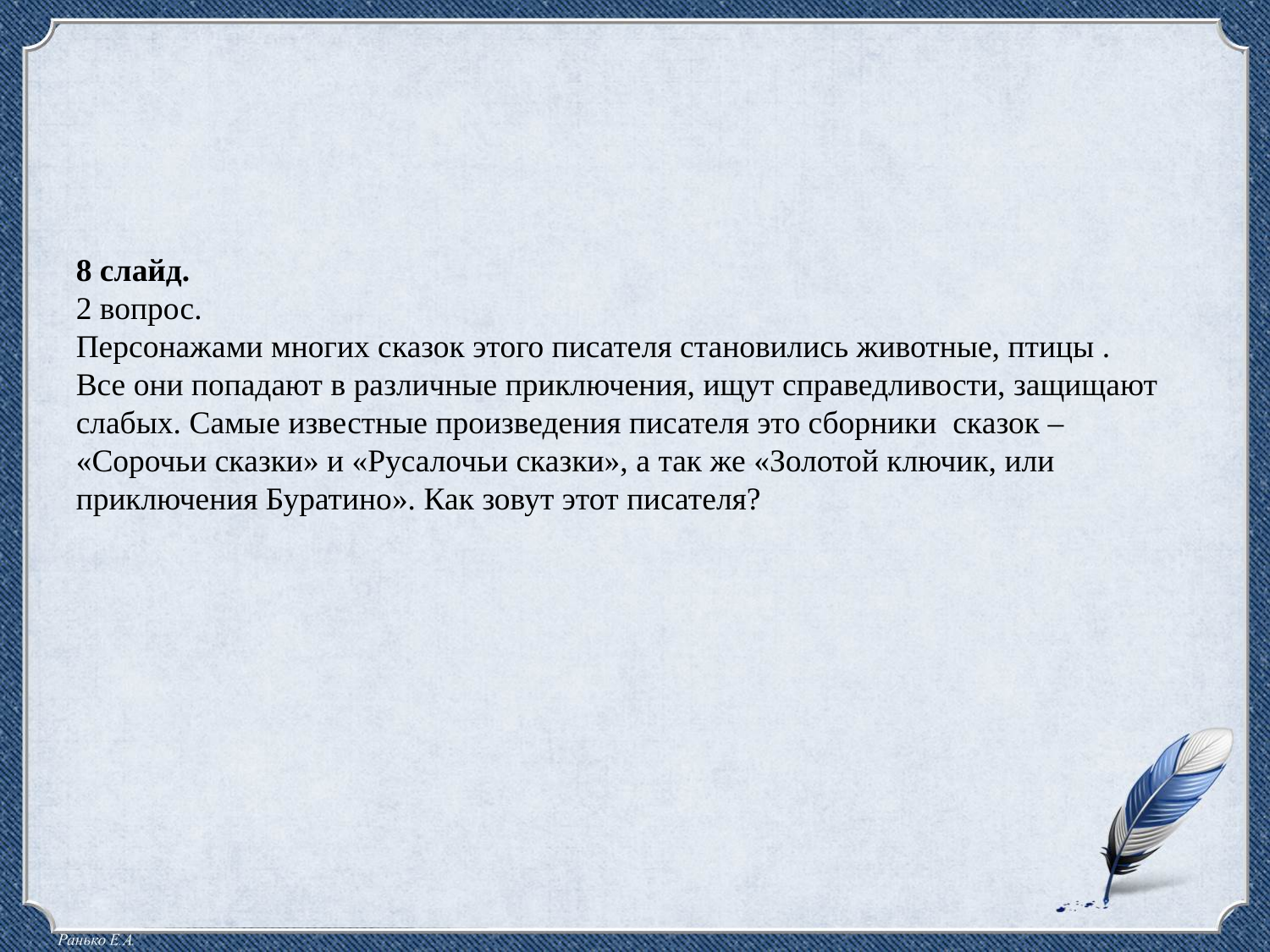

8 слайд.
2 вопрос.
Персонажами многих сказок этого писателя становились животные, птицы . Все они попадают в различные приключения, ищут справедливости, защищают слабых. Самые известные произведения писателя это сборники  сказок – «Сорочьи сказки» и «Русалочьи сказки», а так же «Золотой ключик, или приключения Буратино». Как зовут этот писателя?